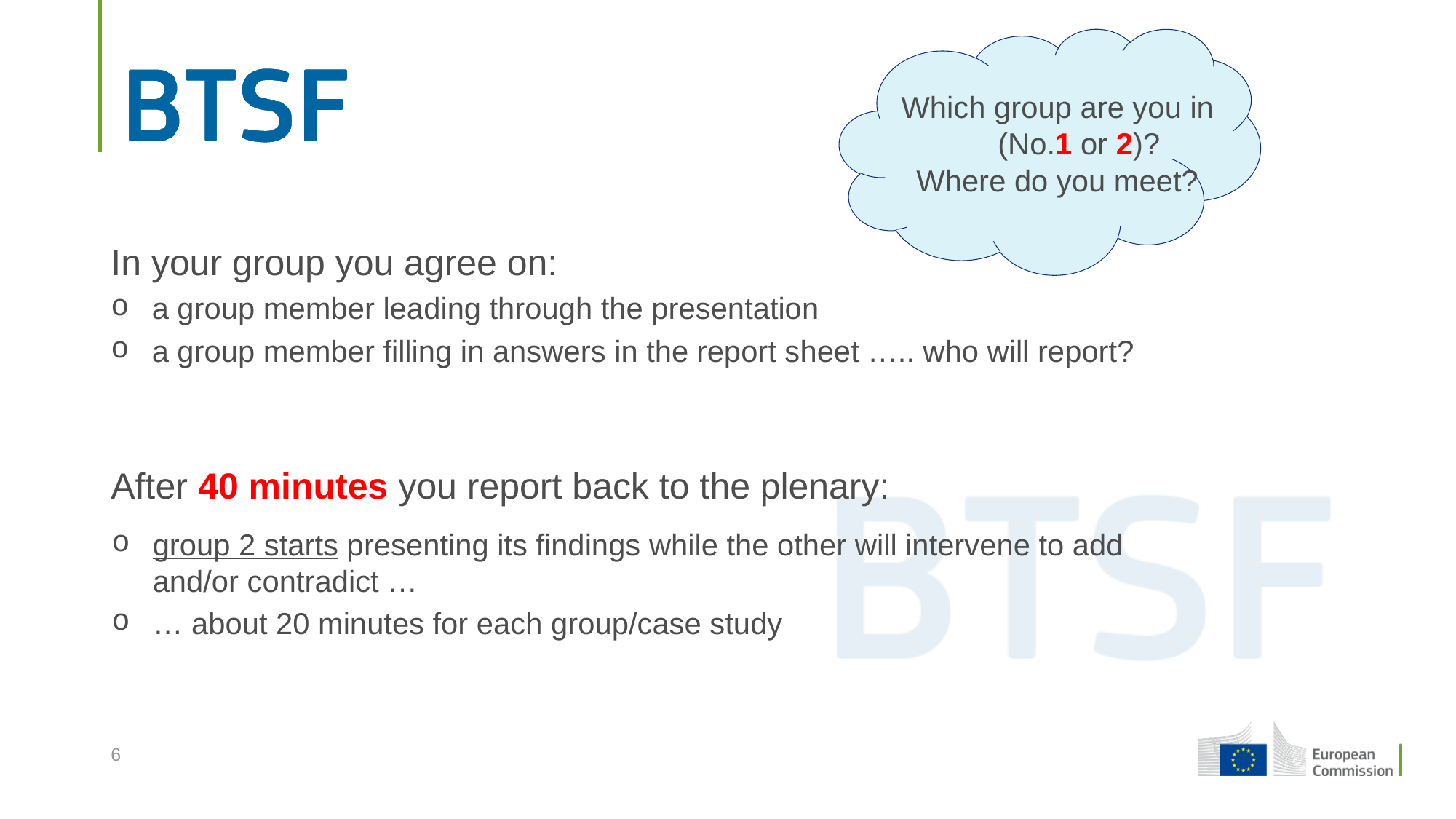

Which group are you in (No.1 or 2)?
Where do you meet?
In your group you agree on:
a group member leading through the presentation
a group member filling in answers in the report sheet ….. who will report?

After 40 minutes you report back to the plenary:

group 2 starts presenting its findings while the other will intervene to add and/or contradict …
… about 20 minutes for each group/case study

6